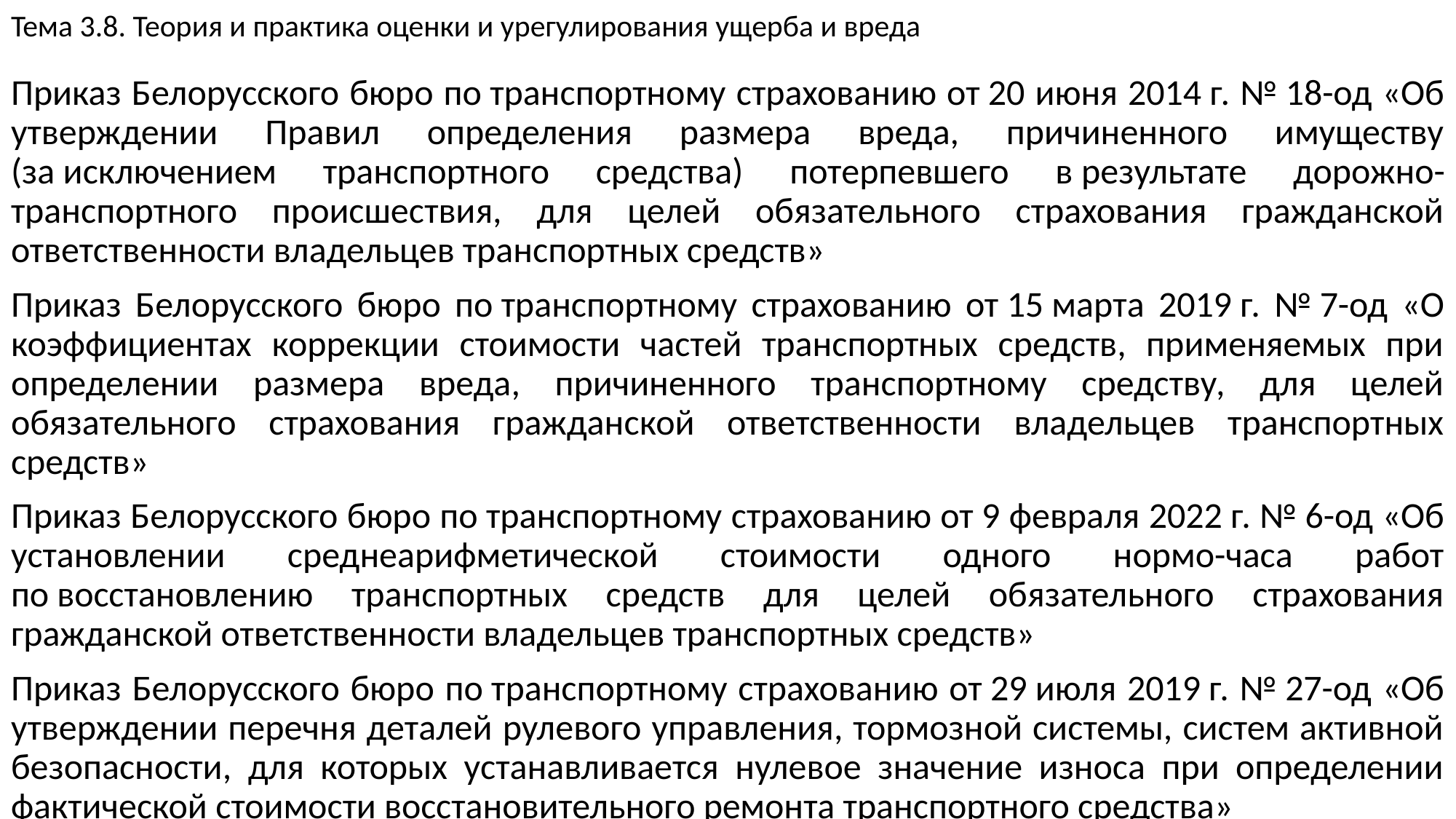

# Тема 3.8. Теория и практика оценки и урегулирования ущерба и вреда
Приказ Белорусского бюро по транспортному страхованию от 20 июня 2014 г. № 18-од «Об утверждении Правил определения размера вреда, причиненного имуществу (за исключением транспортного средства) потерпевшего в результате дорожно-транспортного происшествия, для целей обязательного страхования гражданской ответственности владельцев транспортных средств»
Приказ Белорусского бюро по транспортному страхованию от 15 марта 2019 г. № 7-од «О коэффициентах коррекции стоимости частей транспортных средств, применяемых при определении размера вреда, причиненного транспортному средству, для целей обязательного страхования гражданской ответственности владельцев транспортных средств»
Приказ Белорусского бюро по транспортному страхованию от 9 февраля 2022 г. № 6-од «Об установлении среднеарифметической стоимости одного нормо-часа работ по восстановлению транспортных средств для целей обязательного страхования гражданской ответственности владельцев транспортных средств»
Приказ Белорусского бюро по транспортному страхованию от 29 июля 2019 г. № 27-од «Об утверждении перечня деталей рулевого управления, тормозной системы, систем активной безопасности, для которых устанавливается нулевое значение износа при определении фактической стоимости восстановительного ремонта транспортного средства»